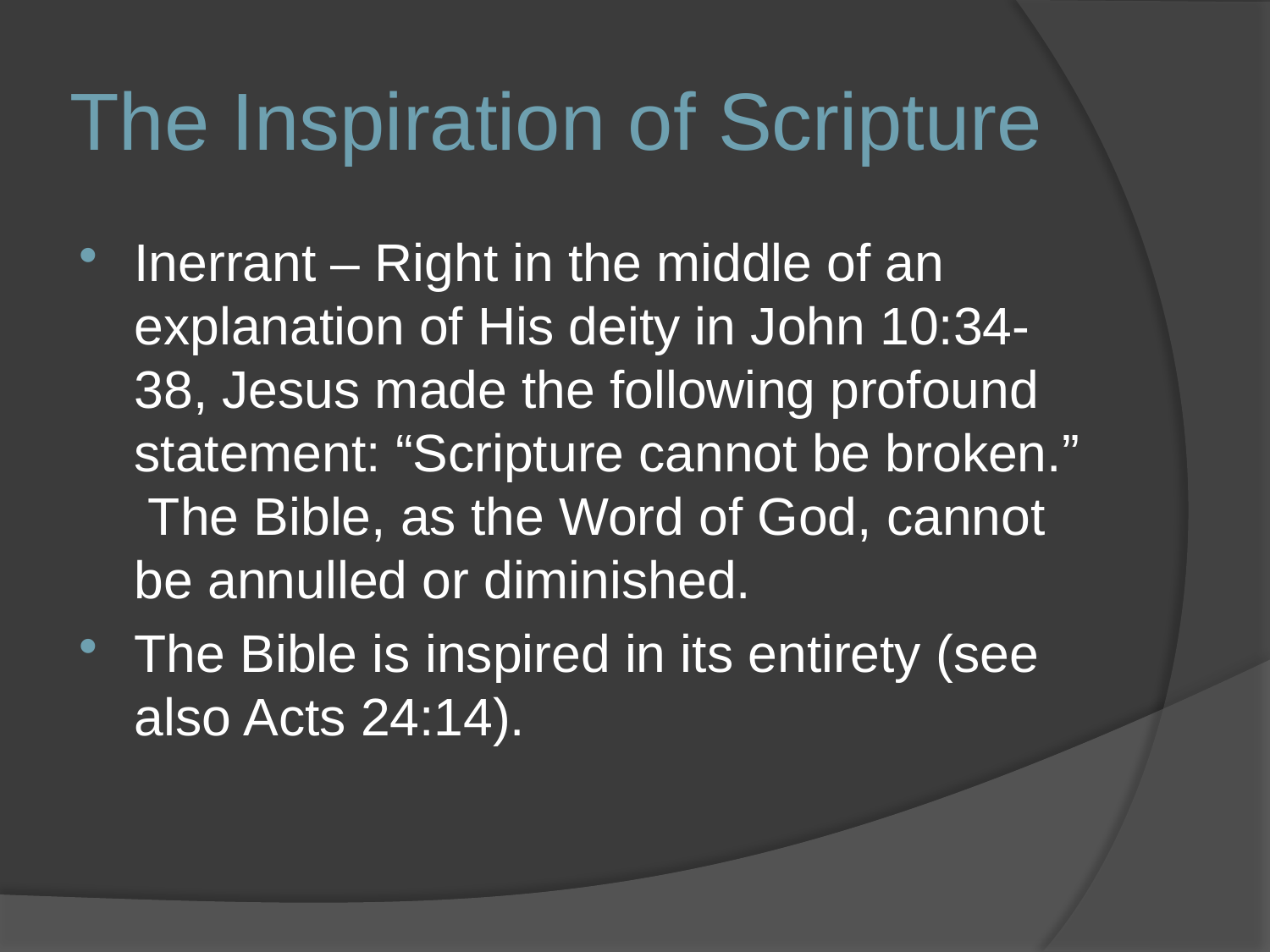

# The Inspiration of Scripture
Inerrant – Right in the middle of an explanation of His deity in John 10:34-38, Jesus made the following profound statement: “Scripture cannot be broken.”  The Bible, as the Word of God, cannot be annulled or diminished.
The Bible is inspired in its entirety (see also Acts 24:14).